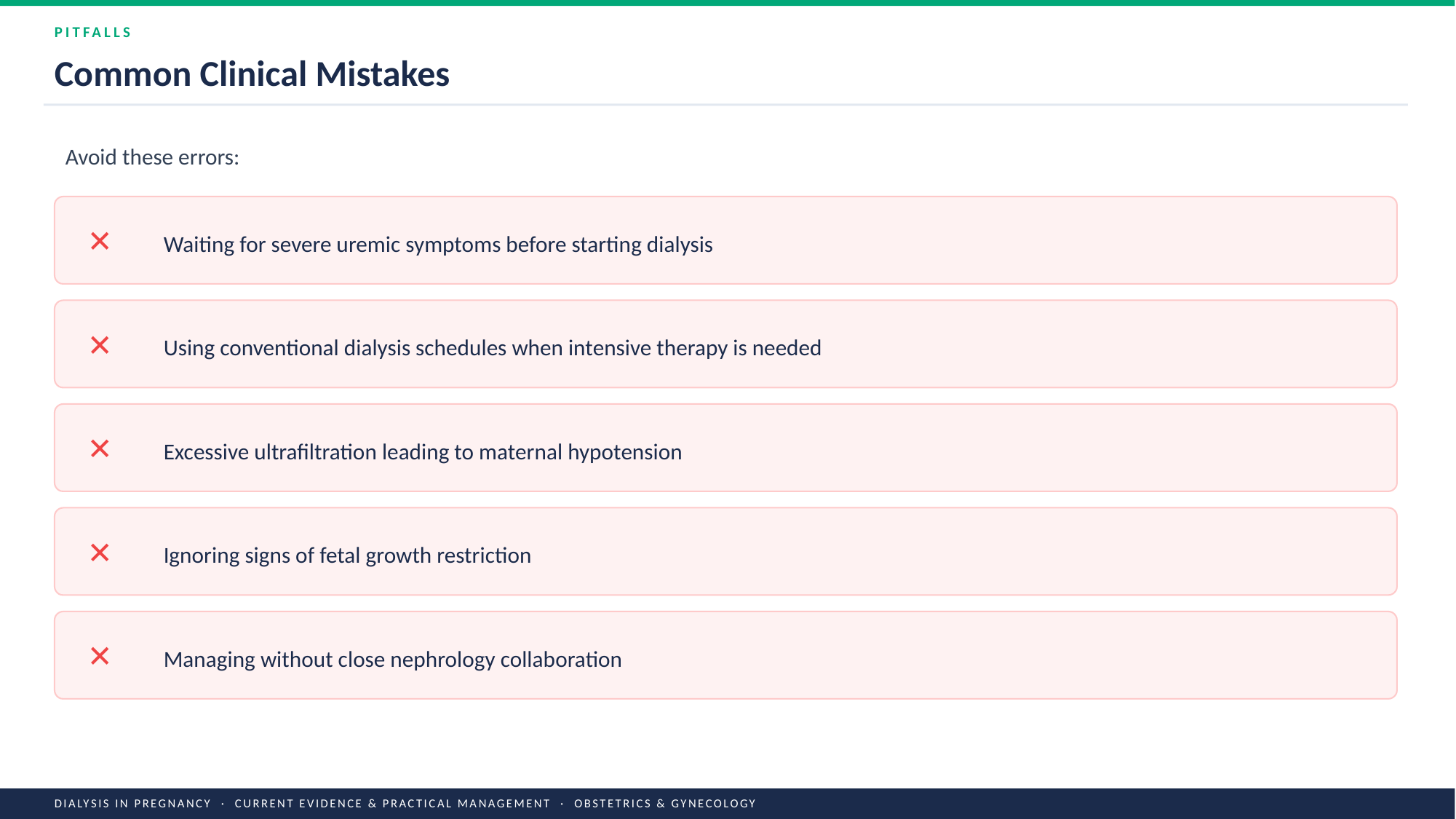

PITFALLS
Common Clinical Mistakes

Avoid these errors:

✕
Waiting for severe uremic symptoms before starting dialysis

✕
Using conventional dialysis schedules when intensive therapy is needed

✕
Excessive ultrafiltration leading to maternal hypotension

✕
Ignoring signs of fetal growth restriction

✕
Managing without close nephrology collaboration

DIALYSIS IN PREGNANCY  ·  CURRENT EVIDENCE & PRACTICAL MANAGEMENT  ·  OBSTETRICS & GYNECOLOGY